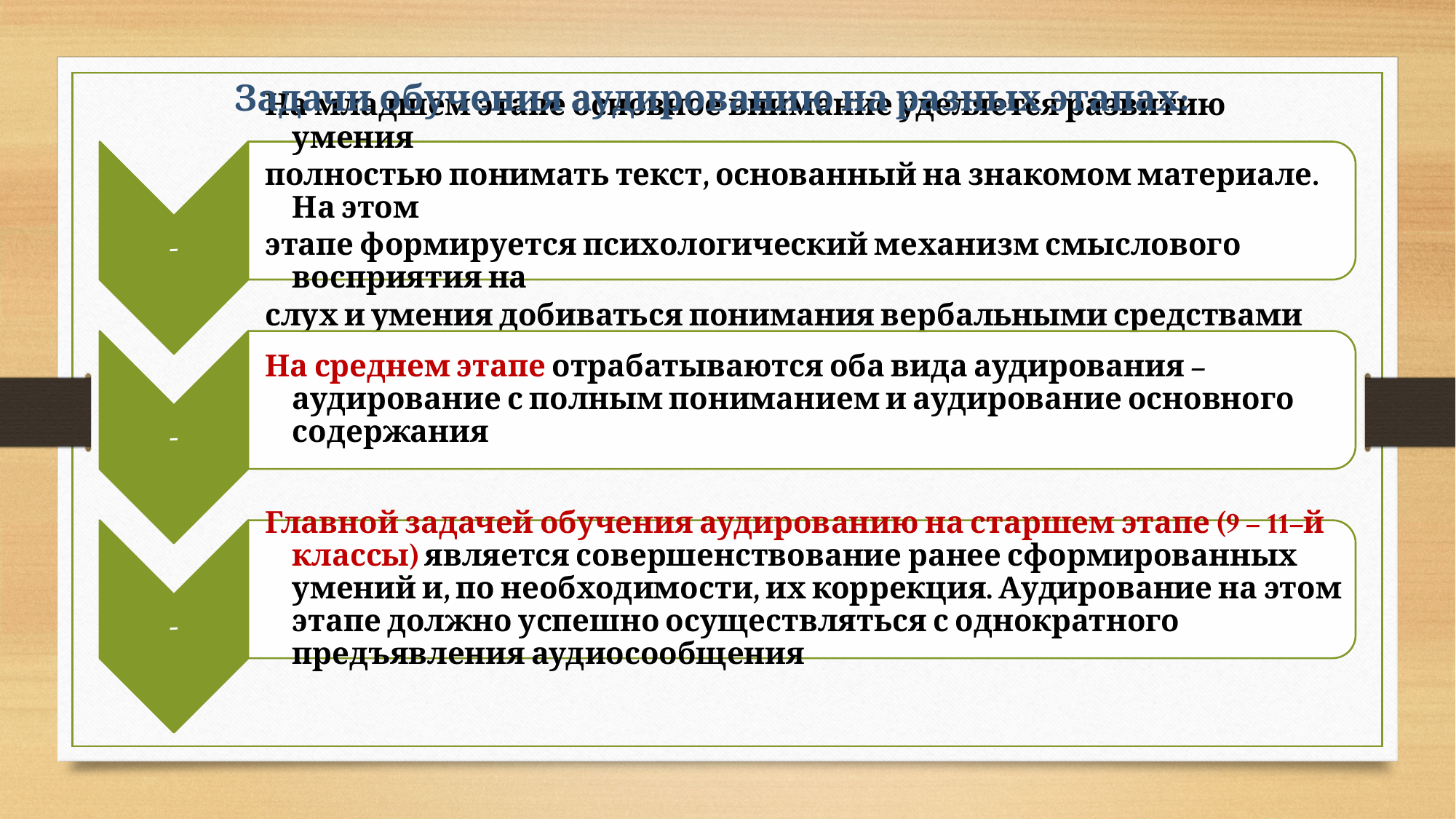

Задачи обучения аудированию на разных этапах:
-
На младшем этапе основное внимание уделяется развитию умения
полностью понимать текст, основанный на знакомом материале. На этом
этапе формируется психологический механизм смыслового восприятия на
слух и умения добиваться понимания вербальными средствами
-
На среднем этапе отрабатываются оба вида аудирования – аудирование с полным пониманием и аудирование основного содержания
-
Главной задачей обучения аудированию на старшем этапе (9 – 11–й классы) является совершенствование ранее сформированных умений и, по необходимости, их коррекция. Аудирование на этом этапе должно успешно осуществляться с однократного предъявления аудиосообщения